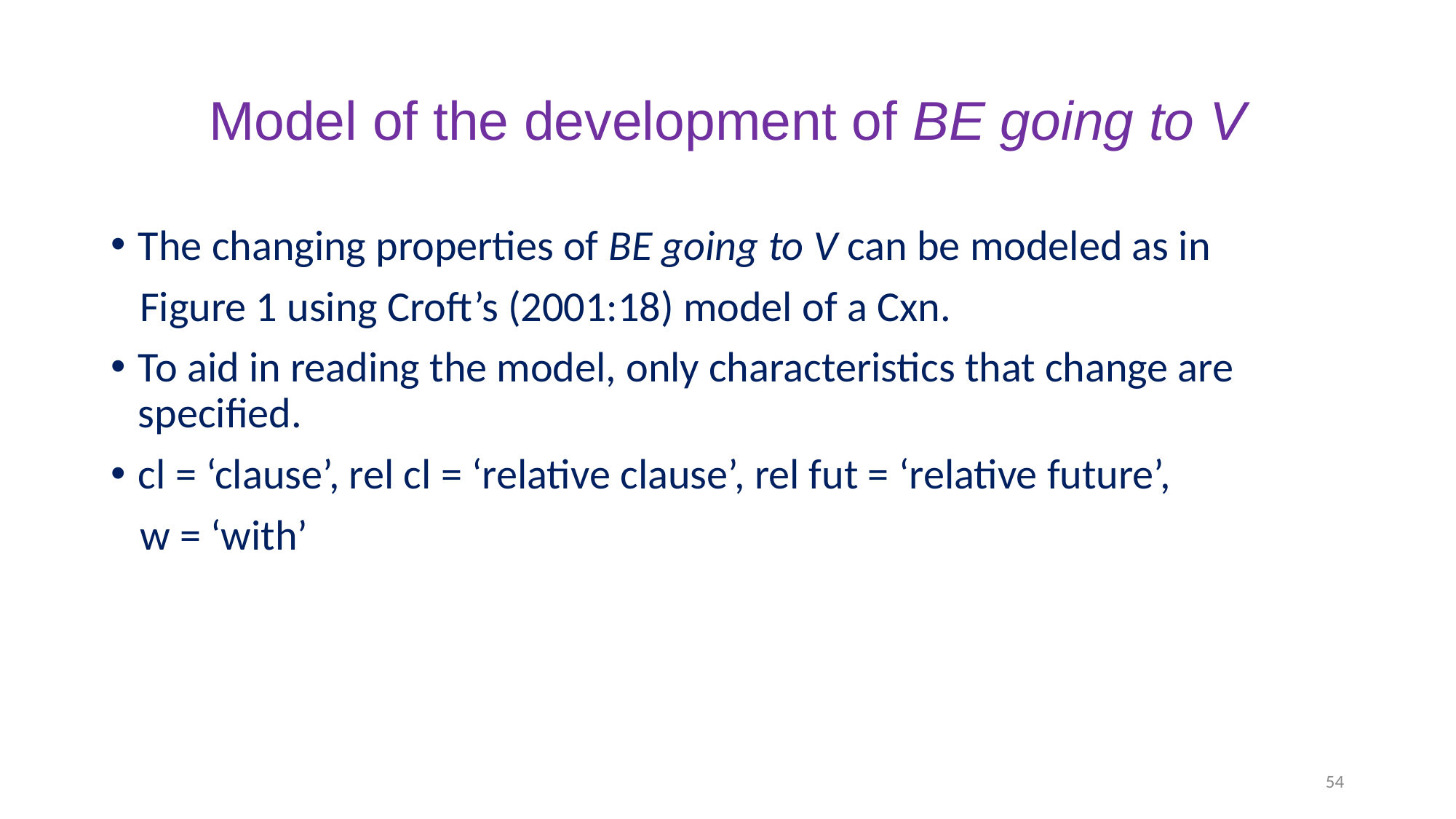

# Model of the development of BE going to V
The changing properties of BE going to V can be modeled as in
   Figure 1 using Croft’s (2001:18) model of a Cxn.
To aid in reading the model, only characteristics that change are specified.
cl = ‘clause’, rel cl = ‘relative clause’, rel fut = ‘relative future’,
   w = ‘with’
54